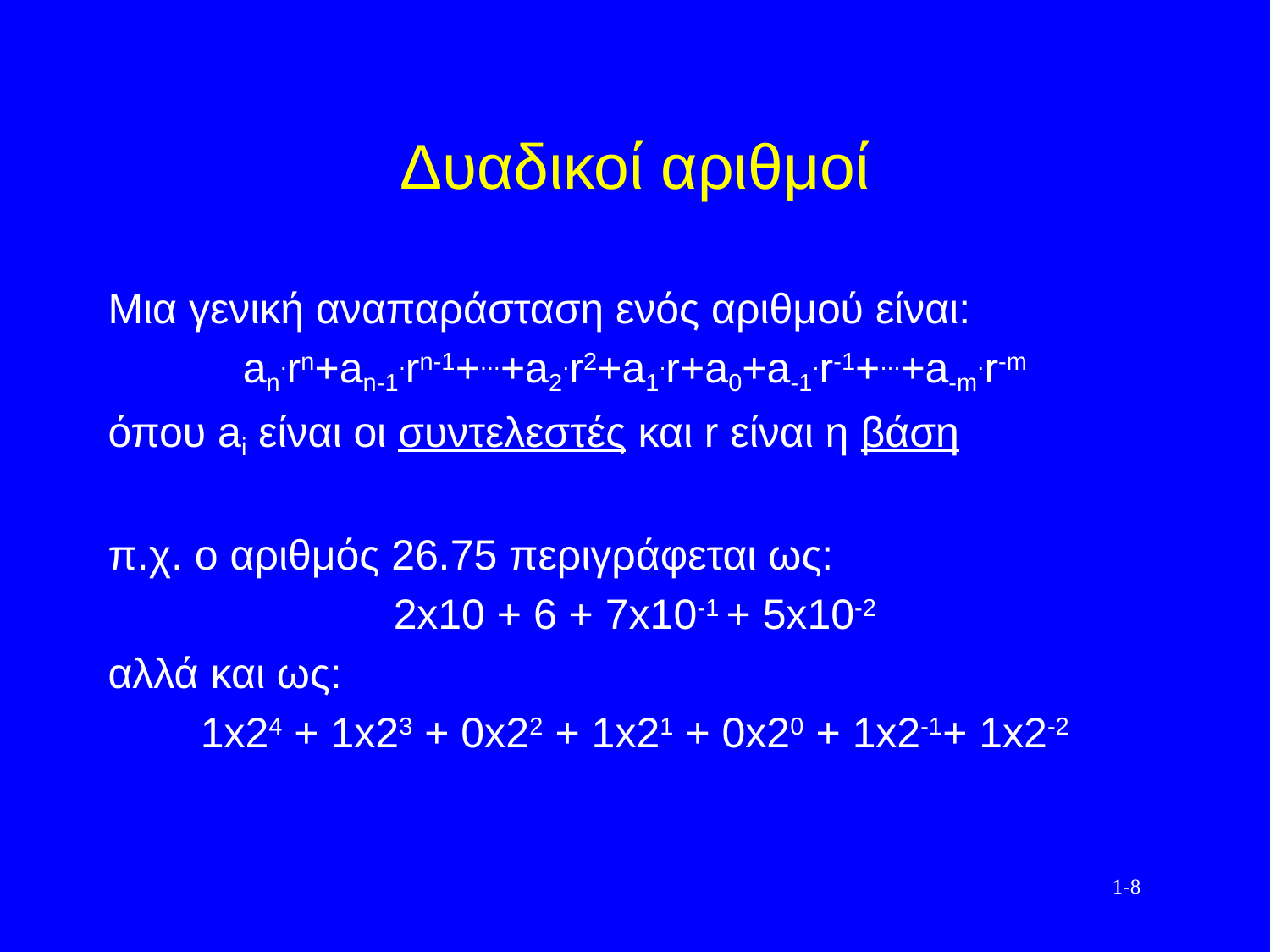

# Δυαδικοί αριθμοί
Μια γενική αναπαράσταση ενός αριθμού είναι:
an.rn+an-1.rn-1+...+a2.r2+a1.r+a0+a-1.r-1+...+a-m.r-m
όπου ai είναι οι συντελεστές και r είναι η βάση

π.χ. ο αριθμός 26.75 περιγράφεται ως:
2x10 + 6 + 7x10-1 + 5x10-2
αλλά και ως:
1x24 + 1x23 + 0x22 + 1x21 + 0x20 + 1x2-1+ 1x2-2